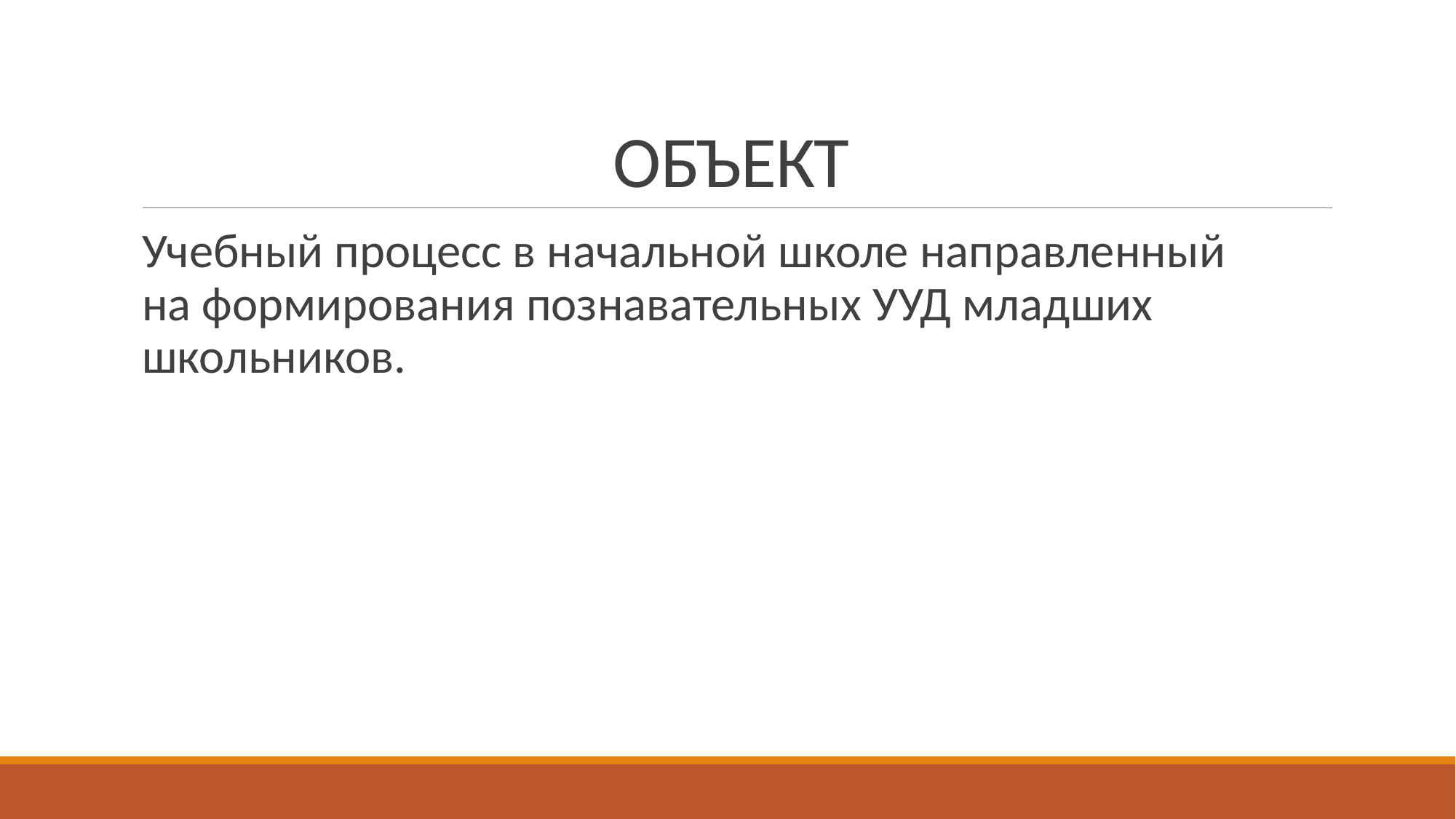

# ОБЪЕКТ
Учебный процесс в начальной школе направленный        на формирования познавательных УУД младших школьников.